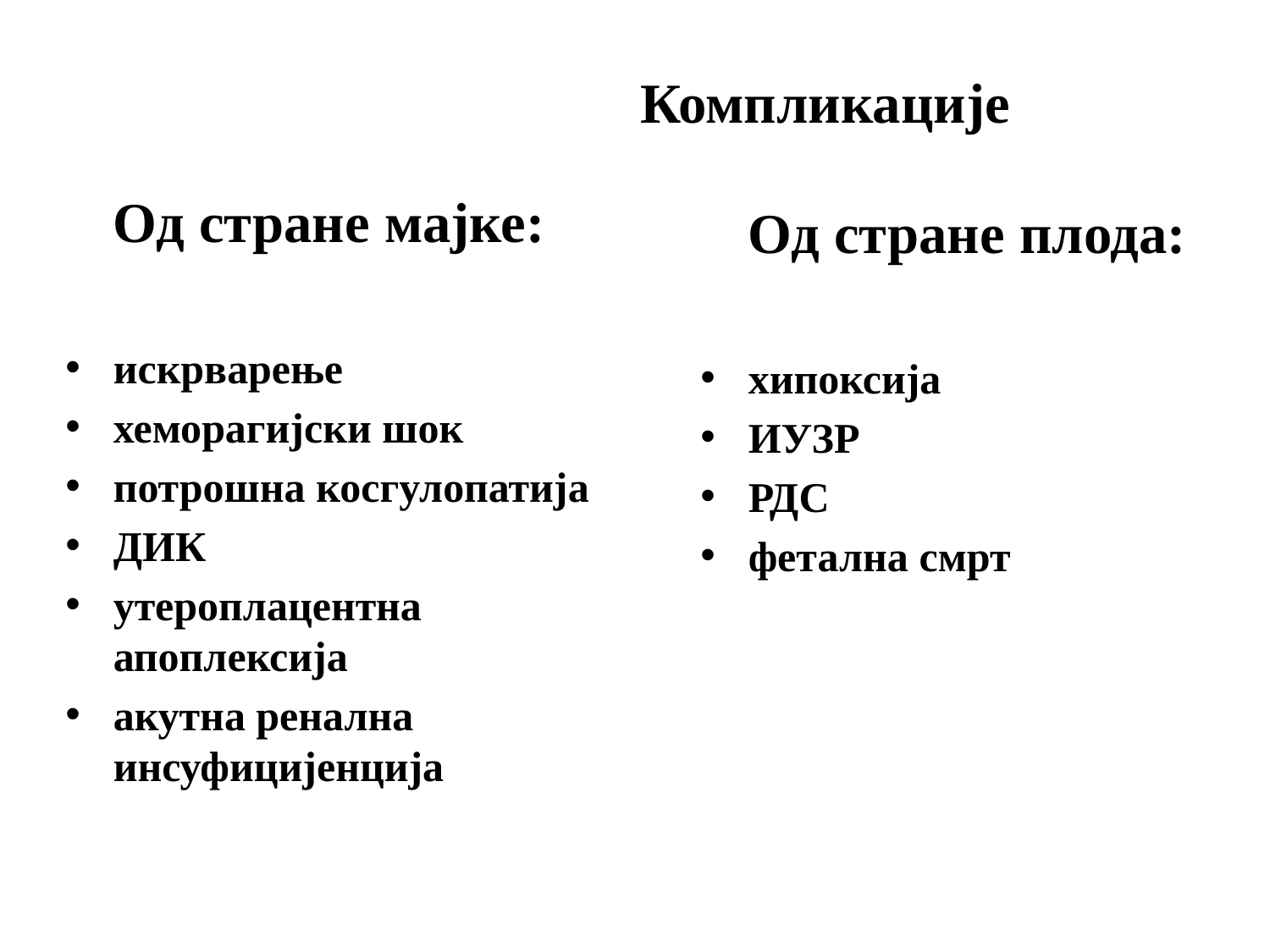

# Компликације
	Од стране мајке:

искрварење
хеморагијски шок
потрошна косгулопатија
ДИК
утероплацентна апоплексија
акутна ренална инсуфицијенција
	Од стране плода:

хипоксија
ИУЗР
РДС
фетална смрт